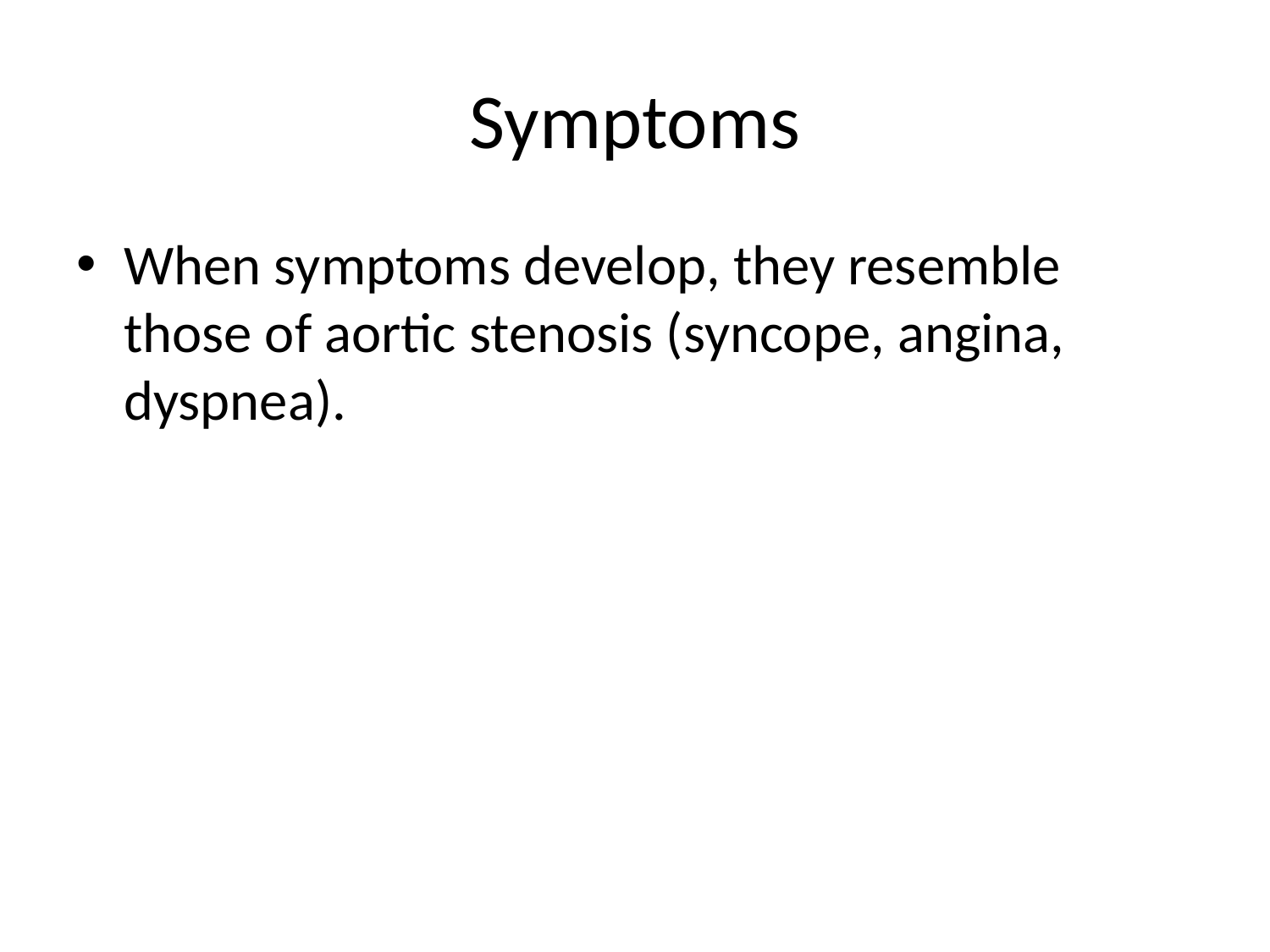

# Symptoms
When symptoms develop, they resemble those of aortic stenosis (syncope, angina, dyspnea).